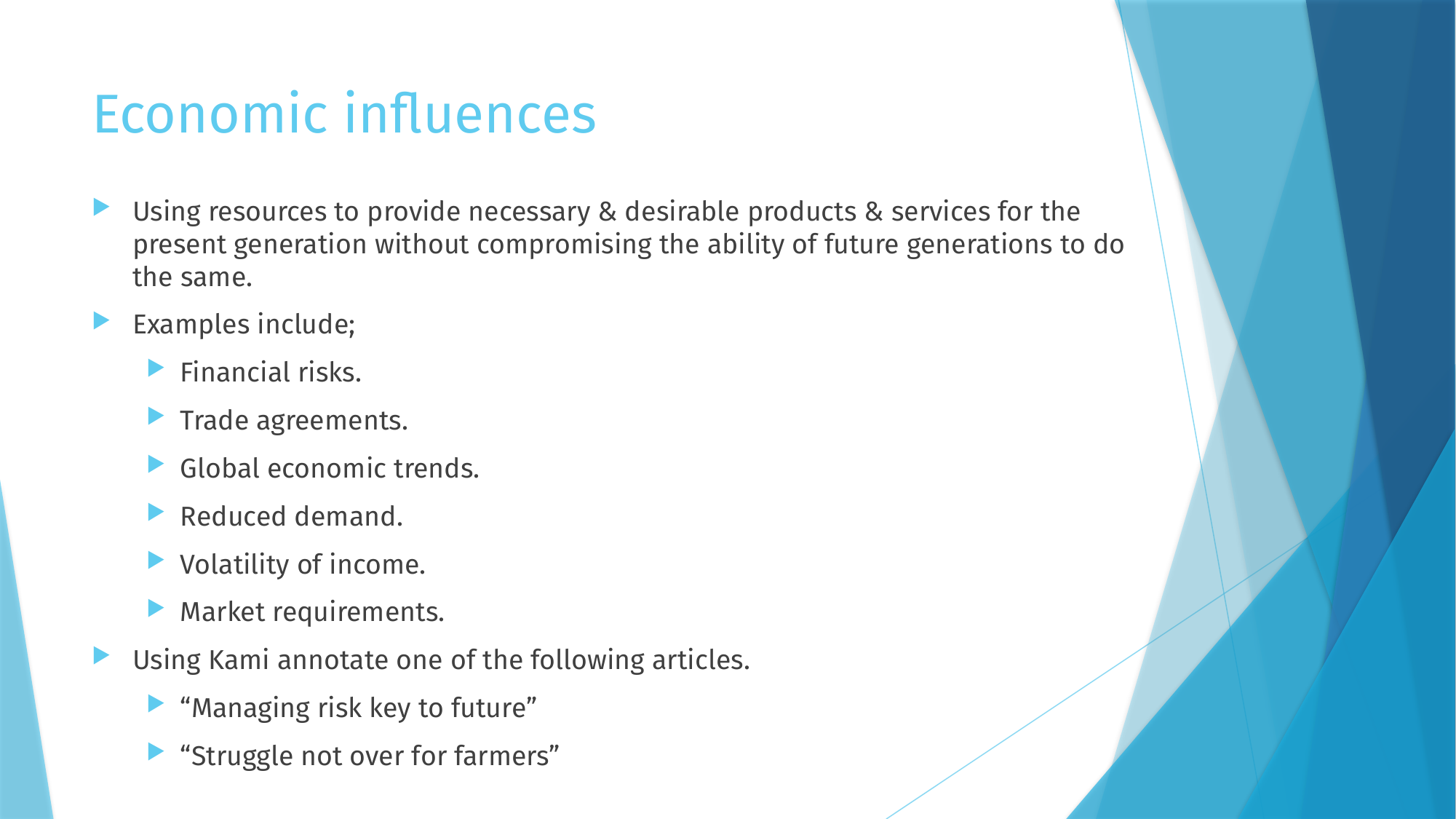

# Economic influences
Using resources to provide necessary & desirable products & services for the present generation without compromising the ability of future generations to do the same.
Examples include;
Financial risks.
Trade agreements.
Global economic trends.
Reduced demand.
Volatility of income.
Market requirements.
Using Kami annotate one of the following articles.
“Managing risk key to future”
“Struggle not over for farmers”